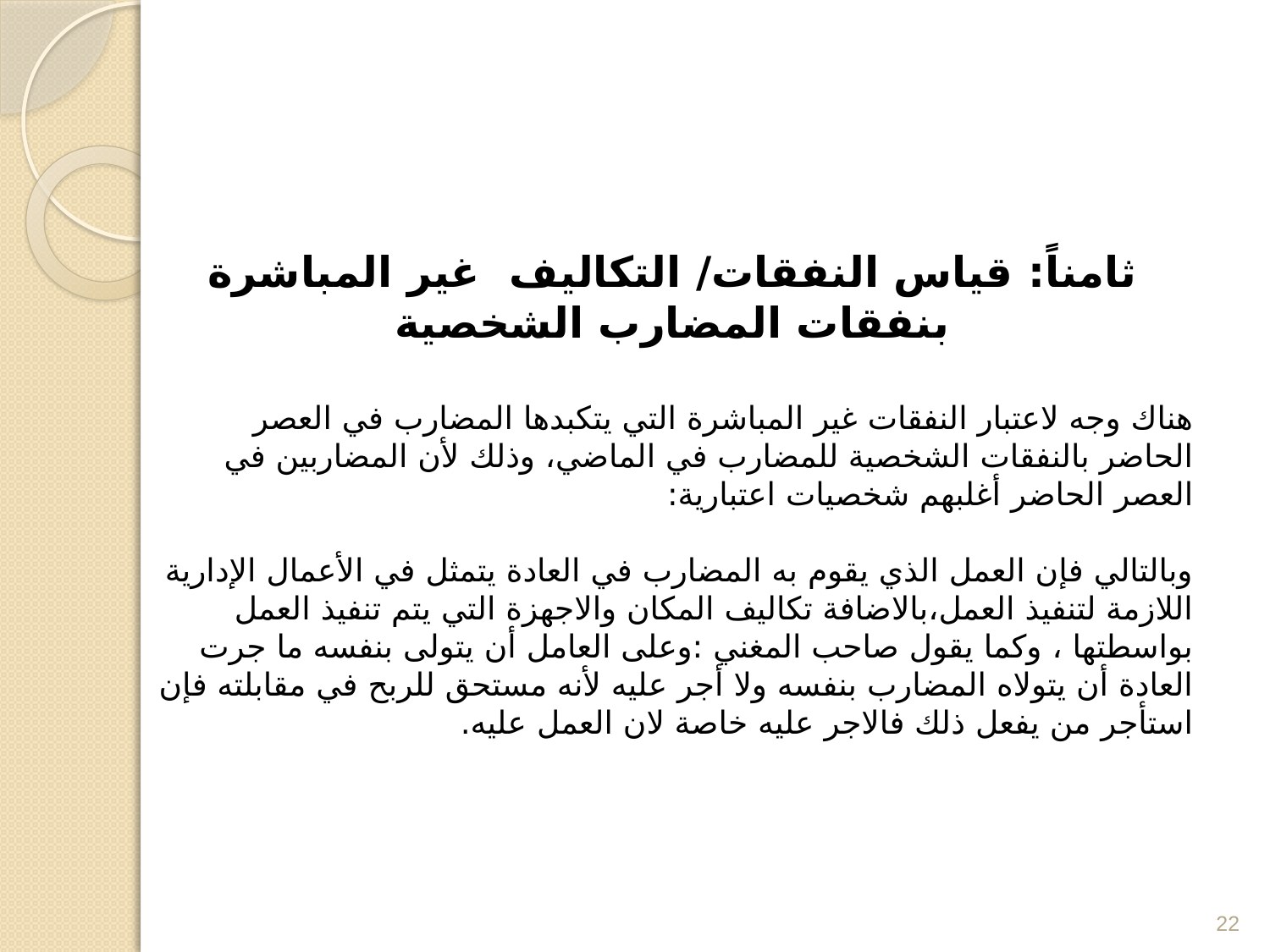

ثامناً: قياس النفقات/ التكاليف  غير المباشرة بنفقات المضارب الشخصية

هناك وجه لاعتبار النفقات غير المباشرة التي يتكبدها المضارب في العصر الحاضر بالنفقات الشخصية للمضارب في الماضي، وذلك لأن المضاربين في العصر الحاضر أغلبهم شخصيات اعتبارية:

وبالتالي فإن العمل الذي يقوم به المضارب في العادة يتمثل في الأعمال الإدارية اللازمة لتنفيذ العمل،بالاضافة تكاليف المكان والاجهزة التي يتم تنفيذ العمل بواسطتها ، وكما يقول صاحب المغني :وعلى العامل أن يتولى بنفسه ما جرت العادة أن يتولاه المضارب بنفسه ولا أجر عليه لأنه مستحق للربح في مقابلته فإن استأجر من يفعل ذلك فالاجر عليه خاصة لان العمل عليه.
22